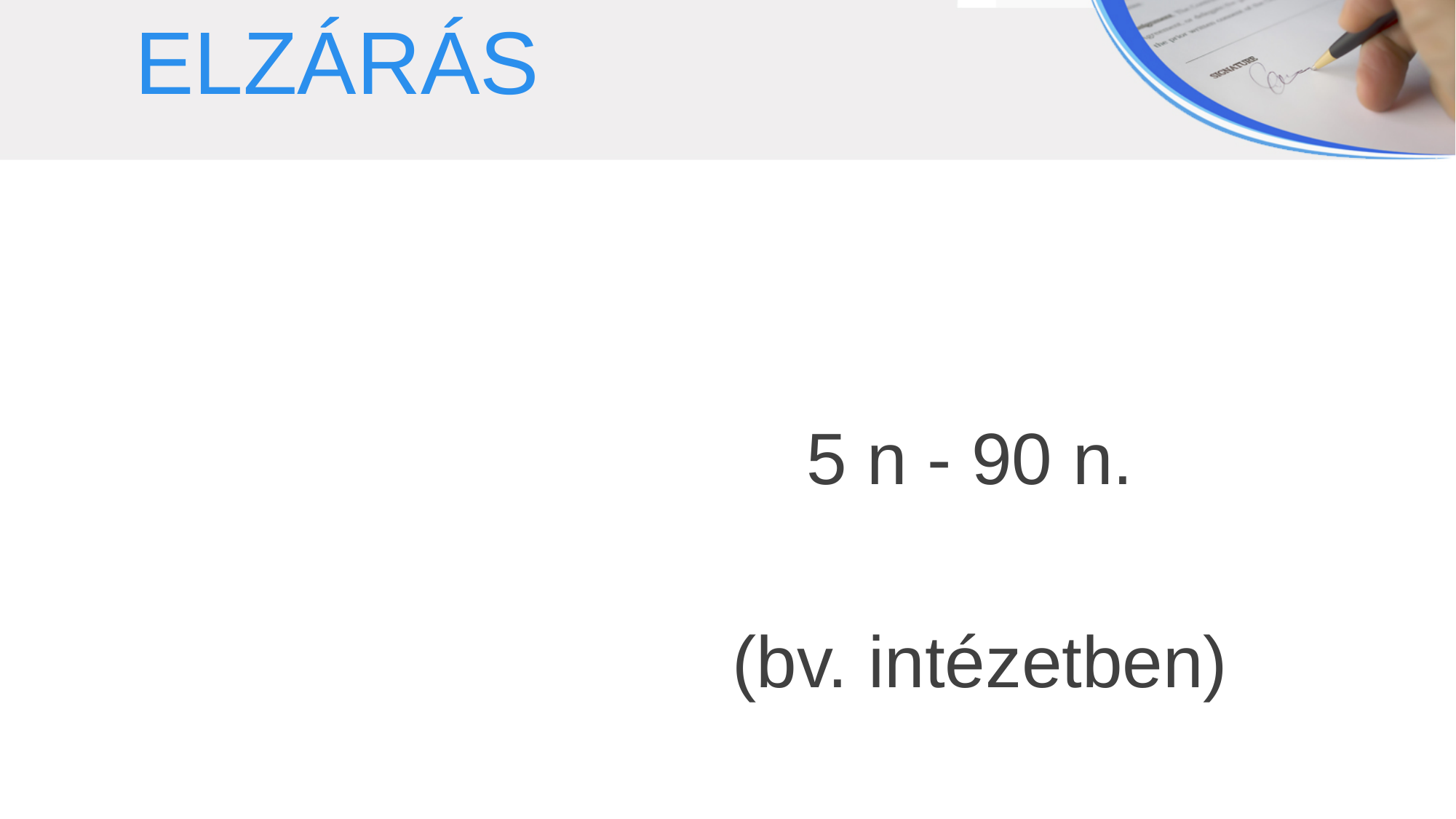

ELZÁRÁS

5 n - 90 n.

(bv. intézetben)